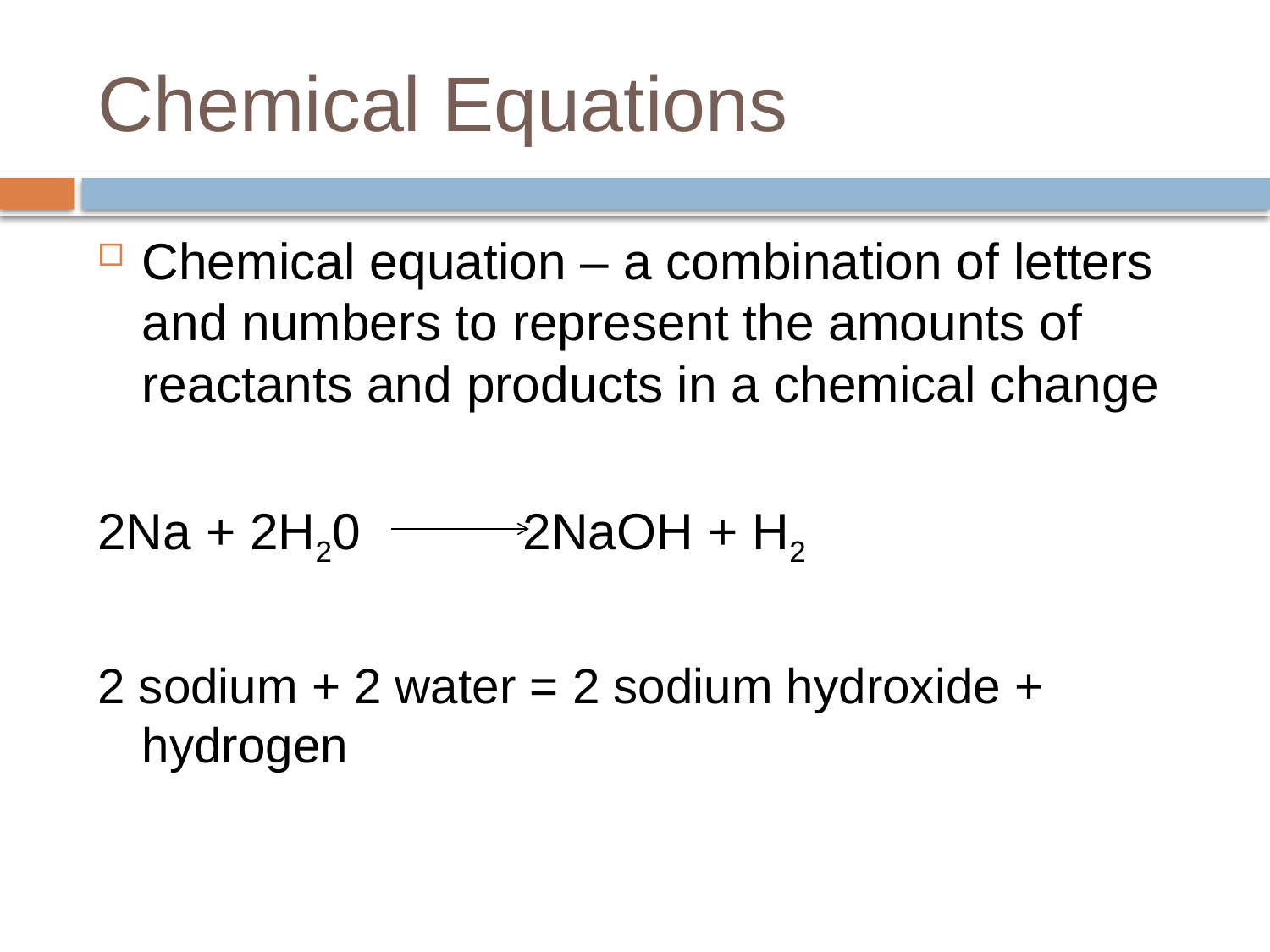

# Chemical Equations
Chemical equation – a combination of letters and numbers to represent the amounts of reactants and products in a chemical change

2Na + 2H20 		2NaOH + H2

2 sodium + 2 water = 2 sodium hydroxide + hydrogen